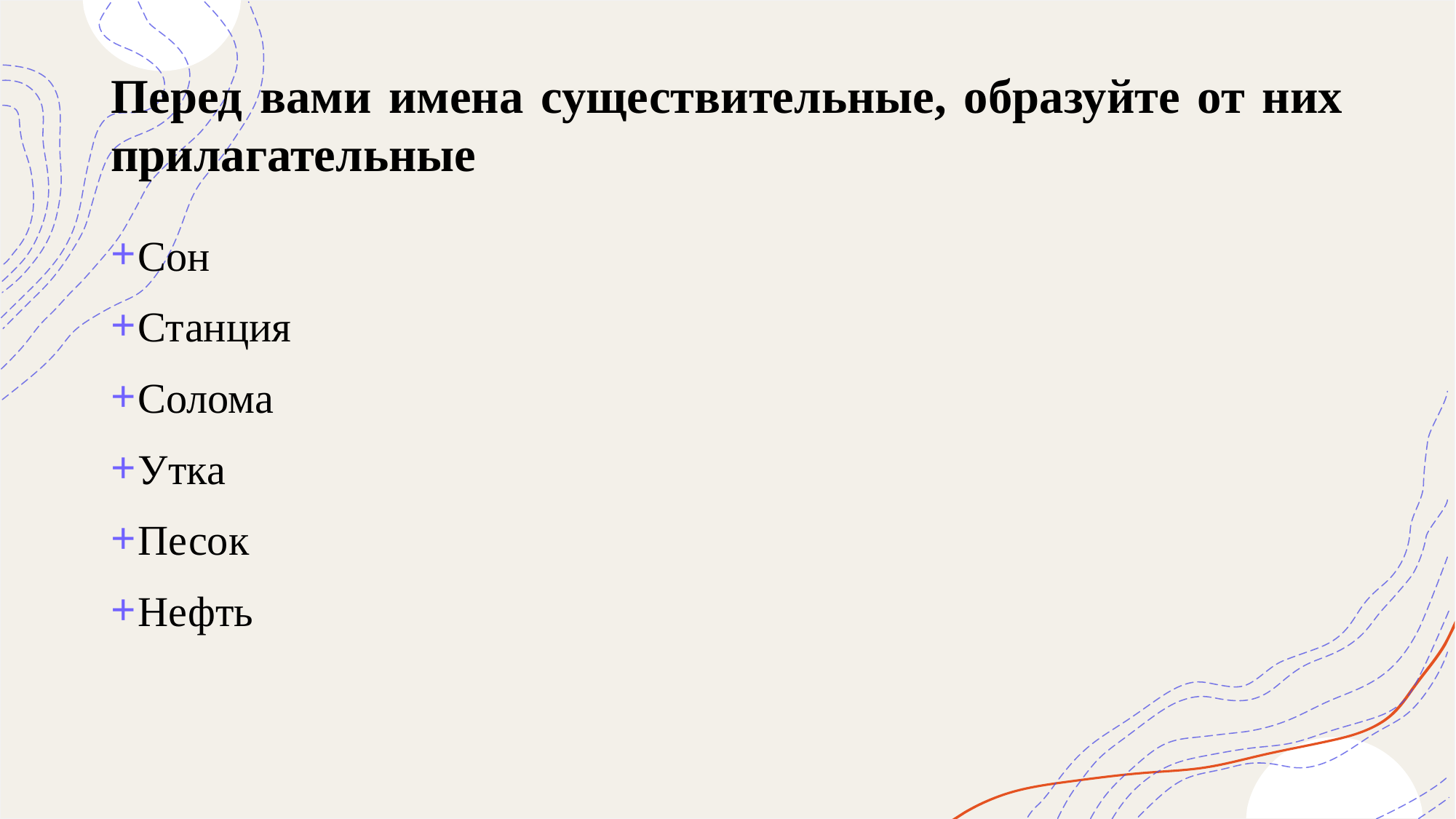

# Перед вами имена существительные, образуйте от них прилагательные
Сон
Станция
Солома
Утка
Песок
Нефть